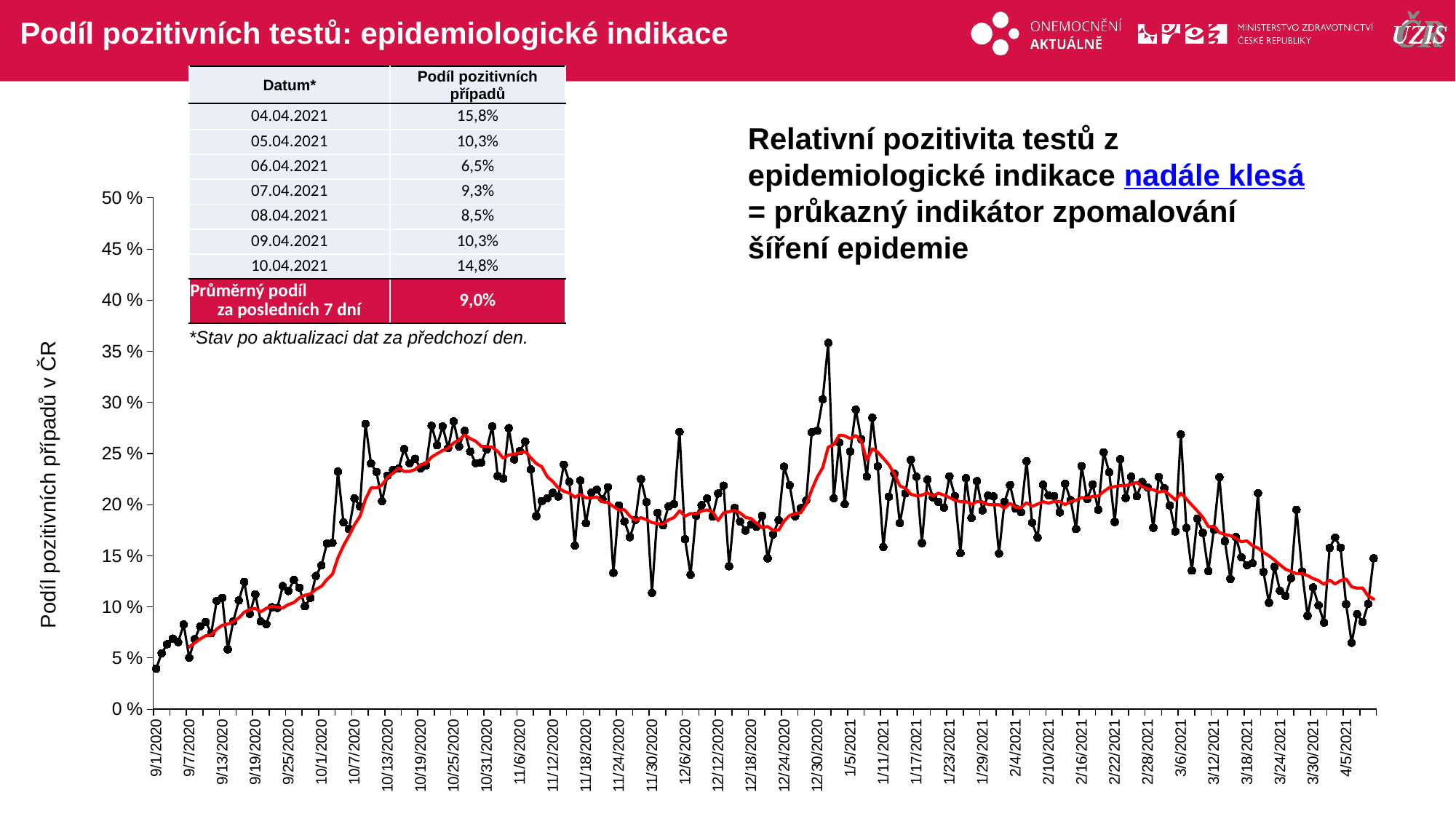

# Podíl pozitivních testů: epidemiologické indikace
| Datum\* | Podíl pozitivních případů |
| --- | --- |
| 04.04.2021 | 15,8% |
| 05.04.2021 | 10,3% |
| 06.04.2021 | 6,5% |
| 07.04.2021 | 9,3% |
| 08.04.2021 | 8,5% |
| 09.04.2021 | 10,3% |
| 10.04.2021 | 14,8% |
| Průměrný podíl za posledních 7 dní | 9,0% |
Relativní pozitivita testů z epidemiologické indikace nadále klesá = průkazný indikátor zpomalování šíření epidemie

### Chart

| Category |  |
|---|---|
| 44075 | 0.03971845148315736 |
| 44076 | 0.05476864966949953 |
| 44077 | 0.06351480420248329 |
| 44078 | 0.06907137375287797 |
| 44079 | 0.06560773480662983 |
| 44080 | 0.08285385500575373 |
| 44081 | 0.050460728389644584 |
| 44082 | 0.06844224218024156 |
| 44083 | 0.08113091579594345 |
| 44084 | 0.08539205155746508 |
| 44085 | 0.07435118073415946 |
| 44086 | 0.10597112860892388 |
| 44087 | 0.10883084577114428 |
| 44088 | 0.05847803881511747 |
| 44089 | 0.08583333333333333 |
| 44090 | 0.10632542655014565 |
| 44091 | 0.12446197991391679 |
| 44092 | 0.09314092953523238 |
| 44093 | 0.11241342567927544 |
| 44094 | 0.08572536850271528 |
| 44095 | 0.08322382829610162 |
| 44096 | 0.09968265820421877 |
| 44097 | 0.09900297358754591 |
| 44098 | 0.12039395483104093 |
| 44099 | 0.11558805227131301 |
| 44100 | 0.12641367177682836 |
| 44101 | 0.11877535964588713 |
| 44102 | 0.10064412238325282 |
| 44103 | 0.10880274148639965 |
| 44104 | 0.1302734375 |
| 44105 | 0.14054327653112872 |
| 44106 | 0.1619814878299623 |
| 44107 | 0.16259032795997777 |
| 44108 | 0.2323529411764706 |
| 44109 | 0.18261291889266634 |
| 44110 | 0.17626873758352898 |
| 44111 | 0.20615275813295617 |
| 44112 | 0.19814189189189188 |
| 44113 | 0.27897867401711884 |
| 44114 | 0.240234375 |
| 44115 | 0.2320675105485232 |
| 44116 | 0.20344478216818643 |
| 44117 | 0.22845417236662108 |
| 44118 | 0.23411371237458195 |
| 44119 | 0.2353018718692328 |
| 44120 | 0.2544043365775533 |
| 44121 | 0.24053929829937185 |
| 44122 | 0.24490258269143633 |
| 44123 | 0.2354224225679802 |
| 44124 | 0.2384433455170931 |
| 44125 | 0.2771728928102121 |
| 44126 | 0.2580159433126661 |
| 44127 | 0.2766052986079928 |
| 44128 | 0.25528471730555274 |
| 44129 | 0.2815447588538886 |
| 44130 | 0.25676813861147874 |
| 44131 | 0.27228893740902477 |
| 44132 | 0.2520003856165044 |
| 44133 | 0.24062725306416727 |
| 44134 | 0.24120821727019498 |
| 44135 | 0.2539951317599746 |
| 44136 | 0.27658845692755607 |
| 44137 | 0.22804097311139565 |
| 44138 | 0.22564004585403133 |
| 44139 | 0.2749014454664915 |
| 44140 | 0.24429727740986018 |
| 44141 | 0.25243854857588766 |
| 44142 | 0.2615807560137457 |
| 44143 | 0.23446196660482374 |
| 44144 | 0.18883071553228623 |
| 44145 | 0.20350276032743195 |
| 44146 | 0.206243251202513 |
| 44147 | 0.21157706892705777 |
| 44148 | 0.20797364834166288 |
| 44149 | 0.23920627998255561 |
| 44150 | 0.22239146991622238 |
| 44151 | 0.15986842105263158 |
| 44152 | 0.22359767891682786 |
| 44153 | 0.18181818181818182 |
| 44154 | 0.2116788321167883 |
| 44155 | 0.21469399135647568 |
| 44156 | 0.2054607508532423 |
| 44157 | 0.2171181782489203 |
| 44158 | 0.13335482484418654 |
| 44159 | 0.19928037641848878 |
| 44160 | 0.18359712230215827 |
| 44161 | 0.1681877444589309 |
| 44162 | 0.18506190919984022 |
| 44163 | 0.22500596516344548 |
| 44164 | 0.2025378233284529 |
| 44165 | 0.11380379992245056 |
| 44166 | 0.1919813061124093 |
| 44167 | 0.17967355266513643 |
| 44168 | 0.19824585827648614 |
| 44169 | 0.20048309178743962 |
| 44170 | 0.27120103314679295 |
| 44171 | 0.16631130063965885 |
| 44172 | 0.13144305698995398 |
| 44173 | 0.18918354562539152 |
| 44174 | 0.1994219653179191 |
| 44175 | 0.20600061862047633 |
| 44176 | 0.18831640058055152 |
| 44177 | 0.21090967950793138 |
| 44178 | 0.21858267716535434 |
| 44179 | 0.13974707859772692 |
| 44180 | 0.19692950727433486 |
| 44181 | 0.1834855403348554 |
| 44182 | 0.1745748987854251 |
| 44183 | 0.18074185600875992 |
| 44184 | 0.17825748303104486 |
| 44185 | 0.18907407407407406 |
| 44186 | 0.14741415223472 |
| 44187 | 0.1708918671618494 |
| 44188 | 0.18489879463270412 |
| 44189 | 0.23719090009891197 |
| 44190 | 0.21893308664816527 |
| 44191 | 0.1886710239651416 |
| 44192 | 0.19656922807631716 |
| 44193 | 0.20416738617394808 |
| 44194 | 0.2707409583845291 |
| 44195 | 0.272233118520594 |
| 44196 | 0.30314097881665447 |
| 44197 | 0.35821872953503603 |
| 44198 | 0.20627014356870788 |
| 44199 | 0.2607480367363237 |
| 44200 | 0.20042035730370816 |
| 44201 | 0.2519704679237753 |
| 44202 | 0.2929451417945142 |
| 44203 | 0.26399317406143347 |
| 44204 | 0.22751637879690292 |
| 44205 | 0.2850639287098024 |
| 44206 | 0.23755267675979397 |
| 44207 | 0.1586317946716112 |
| 44208 | 0.2077375946173255 |
| 44209 | 0.2303936343360058 |
| 44210 | 0.18207762557077625 |
| 44211 | 0.211026161748895 |
| 44212 | 0.24382300089847259 |
| 44213 | 0.22736030828516376 |
| 44214 | 0.16242337217650632 |
| 44215 | 0.22452428642964448 |
| 44216 | 0.2071519967674591 |
| 44217 | 0.20272637270581068 |
| 44218 | 0.19719436411739372 |
| 44219 | 0.22764786795048142 |
| 44220 | 0.20837740638883012 |
| 44221 | 0.15265436318067896 |
| 44222 | 0.22598690483758185 |
| 44223 | 0.187065283709579 |
| 44224 | 0.22301228183581126 |
| 44225 | 0.19443782753692235 |
| 44226 | 0.20886314994334634 |
| 44227 | 0.20822088436786382 |
| 44228 | 0.15234102026554858 |
| 44229 | 0.20274056029232643 |
| 44230 | 0.21927166874591575 |
| 44231 | 0.19606299212598424 |
| 44232 | 0.19263634799564144 |
| 44233 | 0.2425160163075131 |
| 44234 | 0.182428544024554 |
| 44235 | 0.1679488568642323 |
| 44236 | 0.21954580531363688 |
| 44237 | 0.20892783138949736 |
| 44238 | 0.20829880808209575 |
| 44239 | 0.19236615436581658 |
| 44240 | 0.2204247826565423 |
| 44241 | 0.20442708333333334 |
| 44242 | 0.17616530048018625 |
| 44243 | 0.23769665187575637 |
| 44244 | 0.20542209661380645 |
| 44245 | 0.21979787509717544 |
| 44246 | 0.19496768236380424 |
| 44247 | 0.251308419796162 |
| 44248 | 0.23169811320754716 |
| 44249 | 0.18298710169968257 |
| 44250 | 0.24445551956142536 |
| 44251 | 0.20648657732218628 |
| 44252 | 0.22738502882406483 |
| 44253 | 0.2081878386514148 |
| 44254 | 0.2221624529316837 |
| 44255 | 0.21676555990405252 |
| 44256 | 0.17730980838550559 |
| 44257 | 0.22704682186764322 |
| 44258 | 0.21610695272785493 |
| 44259 | 0.19914381487015873 |
| 44260 | 0.17377812257564004 |
| 44261 | 0.26869565217391306 |
| 44262 | 0.17729188619599578 |
| 44263 | 0.13554710548744509 |
| 44264 | 0.18631033715720233 |
| 44265 | 0.17238965089265823 |
| 44266 | 0.135080372821829 |
| 44267 | 0.17553748017145365 |
| 44268 | 0.22693399574166076 |
| 44269 | 0.16422828522472652 |
| 44270 | 0.12740034810397466 |
| 44271 | 0.16841317365269462 |
| 44272 | 0.14859319084671196 |
| 44273 | 0.14090053669756744 |
| 44274 | 0.14262907873218597 |
| 44275 | 0.21124490376410354 |
| 44276 | 0.13429418103448276 |
| 44277 | 0.10407768096133037 |
| 44278 | 0.13930394146221484 |
| 44279 | 0.11577526812983877 |
| 44280 | 0.11087560298202018 |
| 44281 | 0.12798904018598473 |
| 44282 | 0.19502279167179992 |
| 44283 | 0.13468869123252858 |
| 44284 | 0.09121631636676251 |
| 44285 | 0.11907951227889405 |
| 44286 | 0.10158800014669747 |
| 44287 | 0.0847551097783752 |
| 44288 | 0.15765668748653888 |
| 44289 | 0.167853509664293 |
| 44290 | 0.15795433100585016 |
| 44291 | 0.10281002860508161 |
| 44292 | 0.06494506077817294 |
| 44293 | 0.0929447307623956 |
| 44294 | 0.0851810790835181 |
| 44295 | 0.10301624129930395 |
| 44296 | 0.1475550964187328 |
|  | None |
|  | None |
|  | None |
|  | None |
|  | None |
|  | None |
|  | None |
|  | None |
|  | None |
|  | None |
|  | None |
|  | None |
|  | None |
|  | None |
|  | None |
|  | None |
|  | None |
|  | None |
|  | None |
|  | None |
|  | None |
|  | None |
|  | None |
|  | None |
|  | None |
|  | None |
|  | None |
|  | None |
|  | None |
|  | None |
|  | None |
|  | None |
|  | None |
|  | None |
|  | None |
|  | None |
|  | None |
|  | None |
|  | None |
|  | None |
|  | None |
|  | None |
|  | None |
|  | None |
|  | None |
|  | None |
|  | None |
|  | None |
|  | None |
|  | None |
|  | None |
|  | None |
|  | None |
|  | None |
|  | None |
|  | None |
|  | None |
|  | None |
|  | None |
|  | None |
|  | None |
|  | None |
|  | None |
|  | None |
|  | None |
|  | None |
|  | None |
|  | None |
|  | None |
|  | None |
|  | None |
|  | None |
|  | None |
|  | None |
|  | None |
|  | None |
|  | None |
|  | None |
|  | None |
|  | None |
|  | None |
|  | None |
|  | None |
|  | None |
|  | None |
|  | None |
|  | None |
|  | None |
|  | None |
|  | None |
|  | None |
|  | None |
|  | None |
|  | None |
|  | None |
|  | None |
|  | None |
|  | None |
|  | None |
|  | None |
|  | None |
|  | None |
|  | None |
|  | None |
|  | None |
|  | None |
|  | None |
|  | None |
|  | None |
|  | None |
|  | None |
|  | None |
|  | None |
|  | None |
|  | None |
|  | None |
|  | None |
|  | None |
|  | None |
|  | None |
|  | None |
|  | None |
|  | None |
|  | None |
|  | None |
|  | None |
|  | None |
|  | None |
|  | None |
|  | None |
|  | None |
|  | None |
|  | None |
|  | None |
|  | None |
|  | None |
|  | None |
|  | None |
|  | None |
|  | None |
|  | None |
|  | None |
|  | None |
|  | None |
|  | None |
|  | None |
|  | None |
|  | None |
|  | None |
|  | None |
|  | None |
|  | None |
|  | None |
|  | None |
|  | None |
|  | None |
|  | None |
|  | None |
|  | None |
|  | None |
|  | None |
|  | None |
|  | None |
|  | None |
|  | None |
|  | None |
|  | None |
|  | None |
|  | None |
|  | None |
|  | None |
|  | None |
|  | None |
|  | None |
|  | None |
|  | None |
|  | None |
|  | None |
|  | None |
|  | None |
|  | None |
|  | None |
|  | None |
|  | None |
|  | None |
|  | None |
|  | None |
|  | None |
|  | None |
|  | None |
|  | None |
|  | None |
|  | None |
|  | None |
|  | None |
|  | None |
|  | None |
|  | None |
|  | None |
|  | None |
|  | None |
|  | None |
|  | None |
|  | None |
|  | None |
|  | None |
|  | None |
|  | None |
|  | None |
|  | None |
|  | None |
|  | None |
|  | None |
|  | None |
|  | None |
|  | None |
|  | None |
|  | None |
|  | None |
|  | None |
|  | None |
|  | None |
|  | None |
|  | None |
|  | None |
|  | None |
|  | None |
|  | None |
|  | None |
|  | None |
|  | None |
|  | None |
|  | None |
|  | None |
|  | None |
|  | None |
|  | None |
|  | None |
|  | None |
|  | None |
|  | None |
|  | None |
|  | None |
|  | None |
|  | None |
|  | None |
|  | None |
|  | None |
|  | None |
|  | None |
|  | None |
|  | None |
|  | None |
|  | None |
|  | None |
|  | None |
|  | None |
|  | None |
|  | None |
|  | None |
|  | None |
|  | None |
|  | None |
|  | None |
|  | None |
|  | None |
|  | None |
|  | None |
|  | None |
|  | None |
|  | None |
|  | None |
|  | None |
|  | None |
|  | None |
|  | None |
|  | None |
|  | None |
|  | None |
|  | None |
*Stav po aktualizaci dat za předchozí den.
Podíl pozitivních případů v ČR